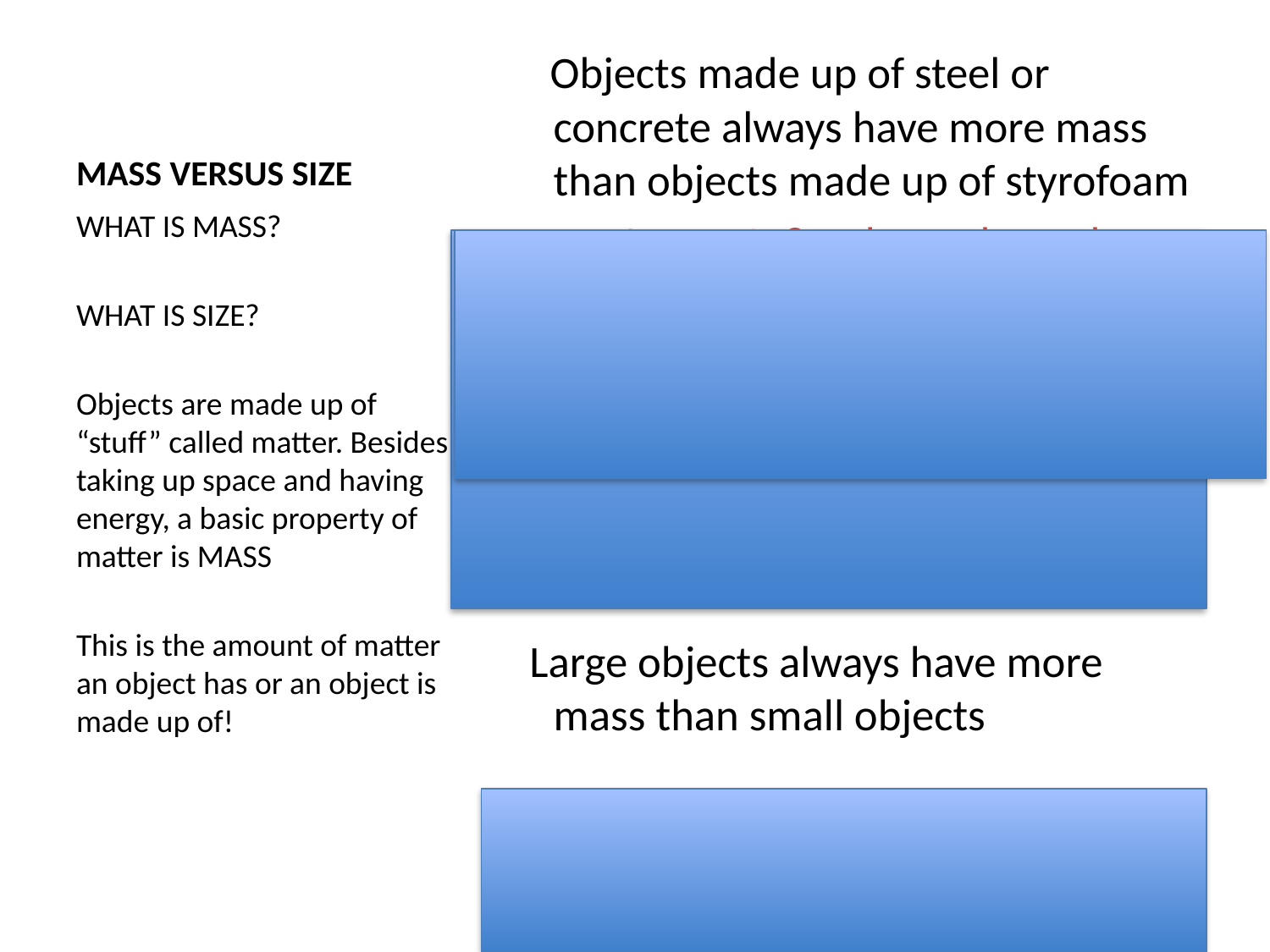

# MASS VERSUS SIZE
    Objects made up of steel or concrete always have more mass than objects made up of styrofoam
TRUE OR FALSE? It depends on the volume of the item you have
7.67 cm3 of styrofoam has the same mass as 1 cm3 of steel (d=8.05)
Styrofoam d = 1.05 g/cm3
Steel d = 7.75 and 8.05 g/cm3

  Large objects always have more mass than small objects

TRUE OR FALSE? Think about a soccer ball versus a bocce ball!
WHAT IS MASS?

WHAT IS SIZE?

Objects are made up of “stuff” called matter. Besides taking up space and having energy, a basic property of matter is MASS

This is the amount of matter an object has or an object is made up of!